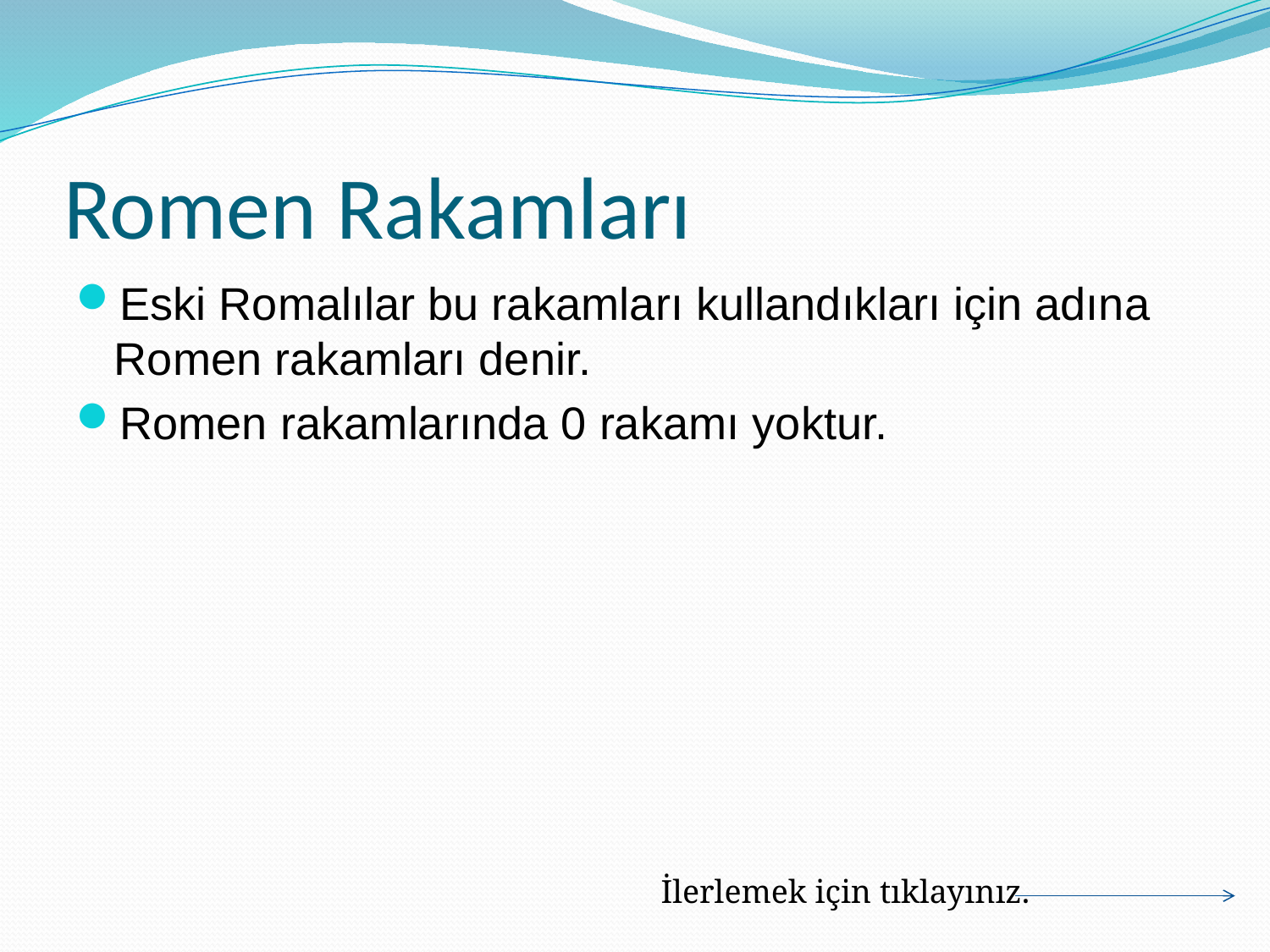

# Romen Rakamları
Eski Romalılar bu rakamları kullandıkları için adına Romen rakamları denir.
Romen rakamlarında 0 rakamı yoktur.
İlerlemek için tıklayınız.